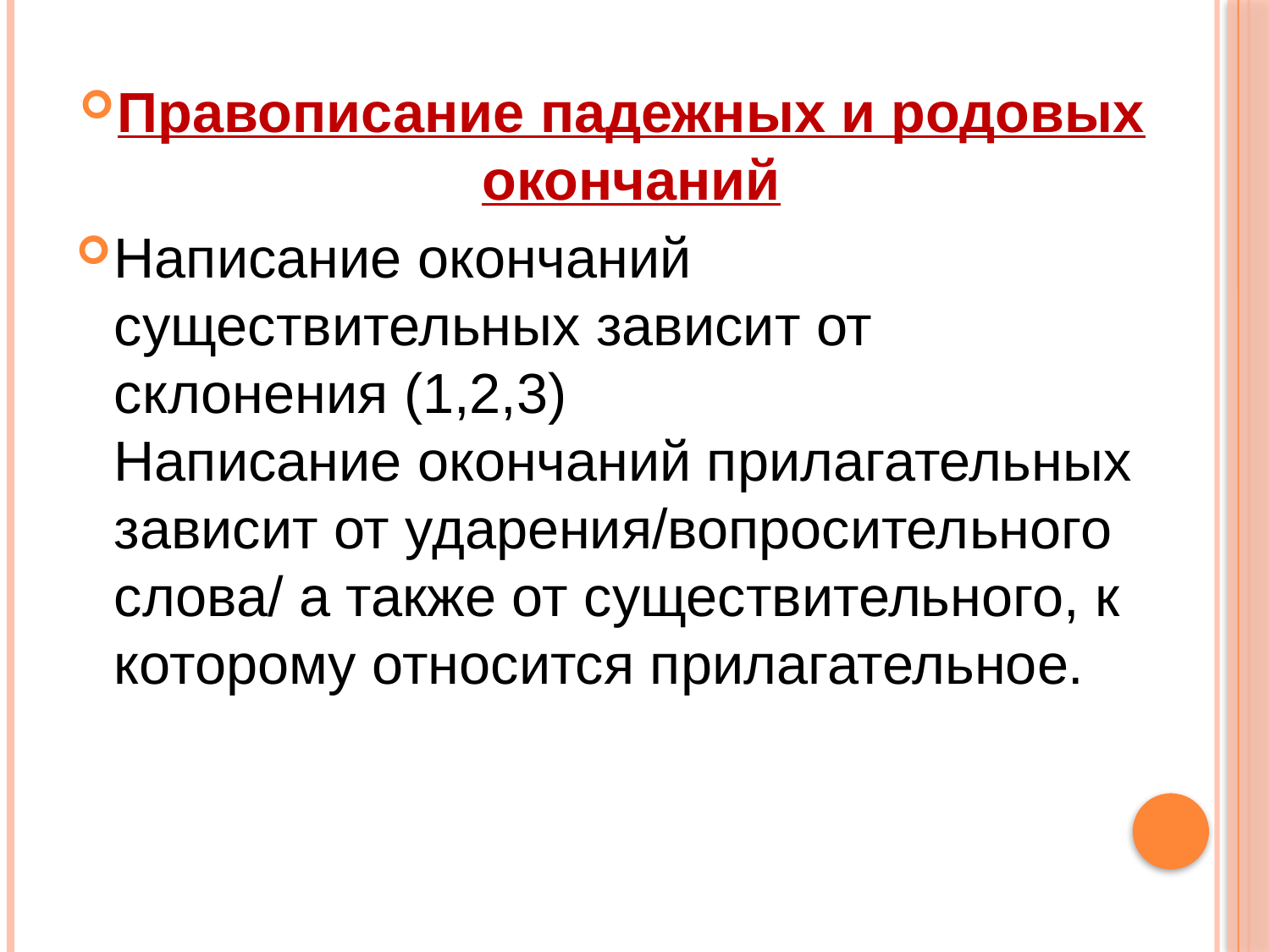

Правописание падежных и родовых окончаний
Написание окончаний существительных зависит от склонения (1,2,3)
Написание окончаний прилагательных зависит от ударения/вопросительного слова/ а также от существительного, к которому относится прилагательное.